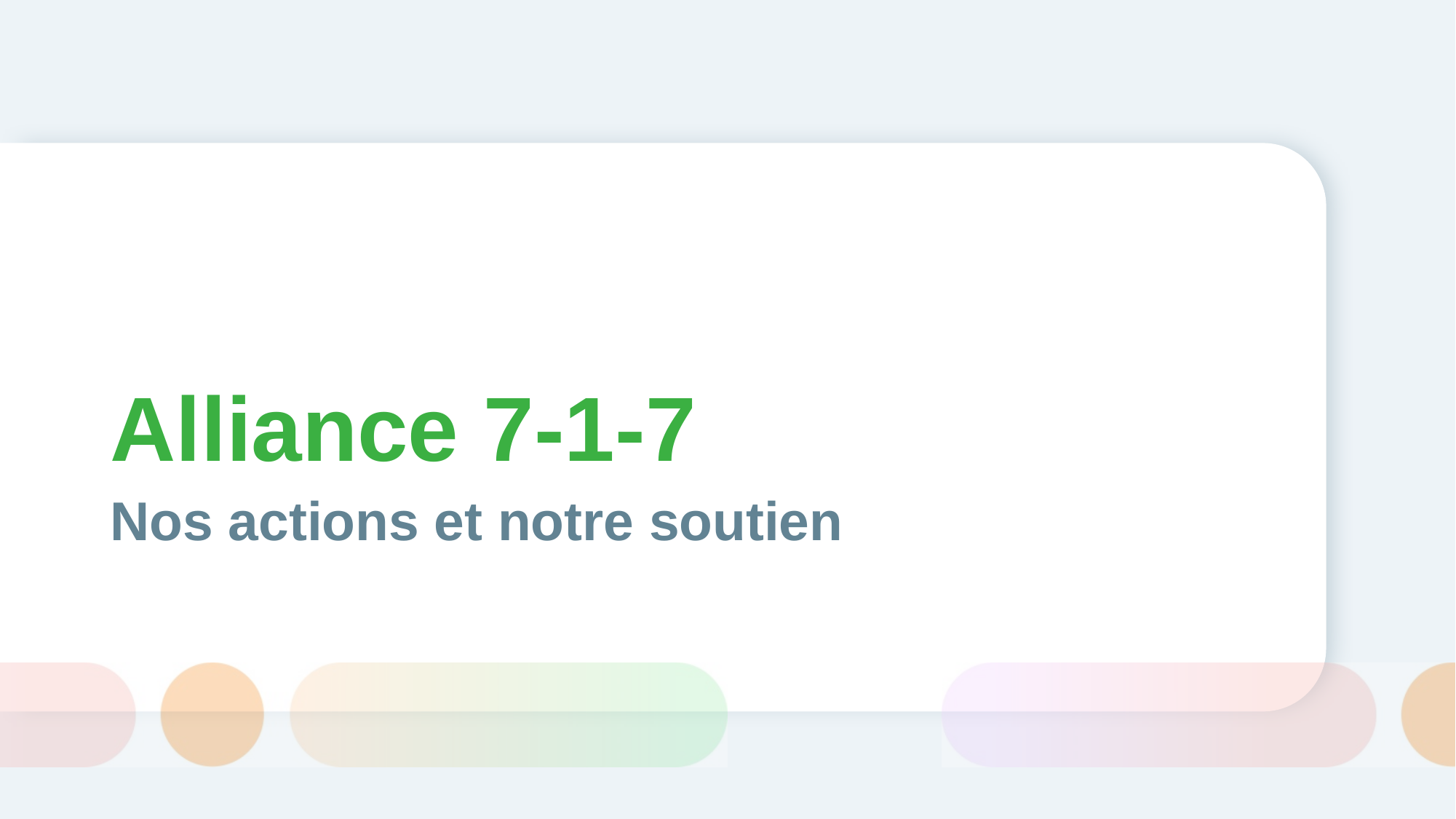

# Alliance 7-1-7
Nos actions et notre soutien